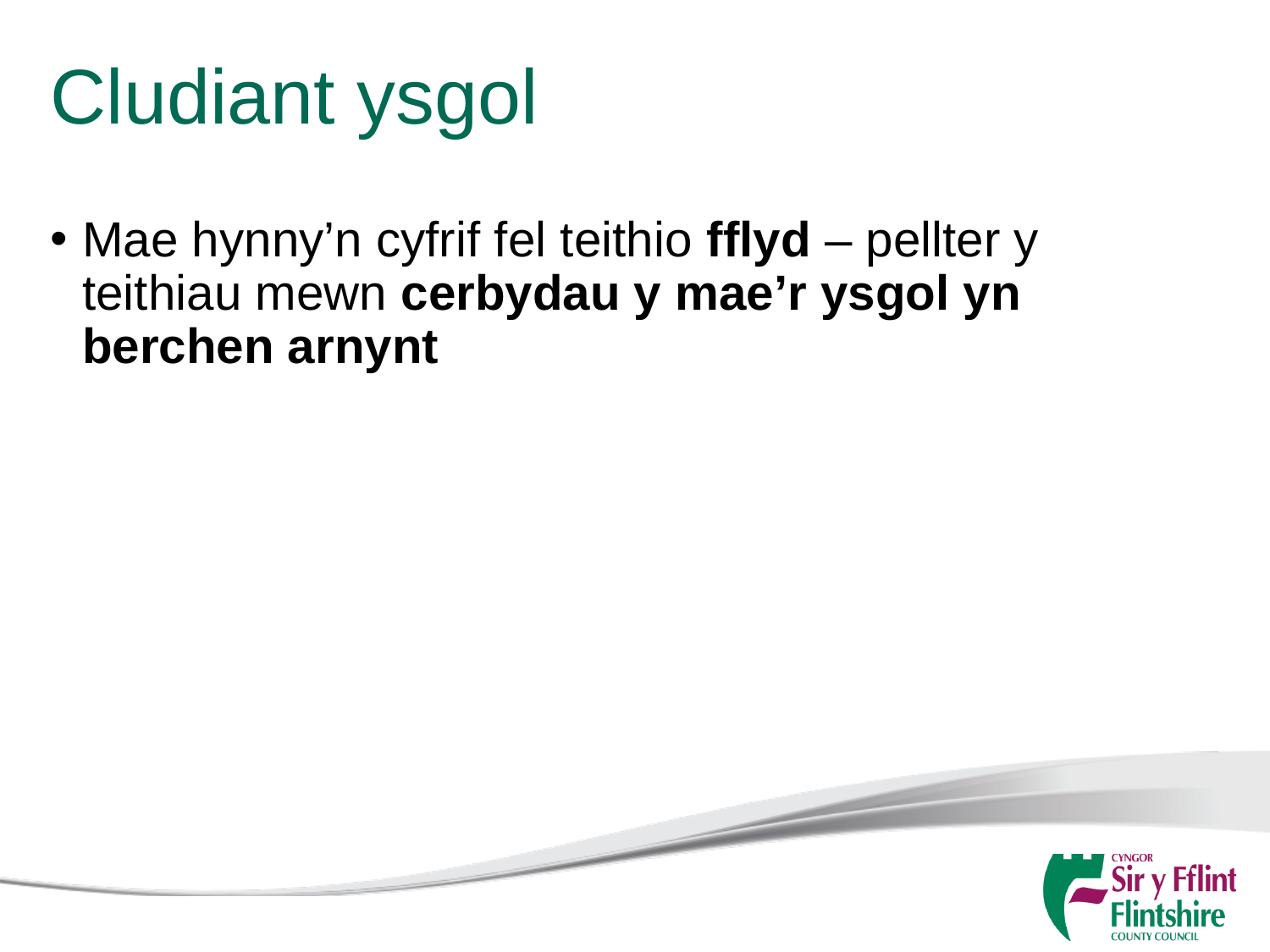

# Cludiant ysgol
Mae hynny’n cyfrif fel teithio fflyd – pellter y teithiau mewn cerbydau y mae’r ysgol yn berchen arnynt